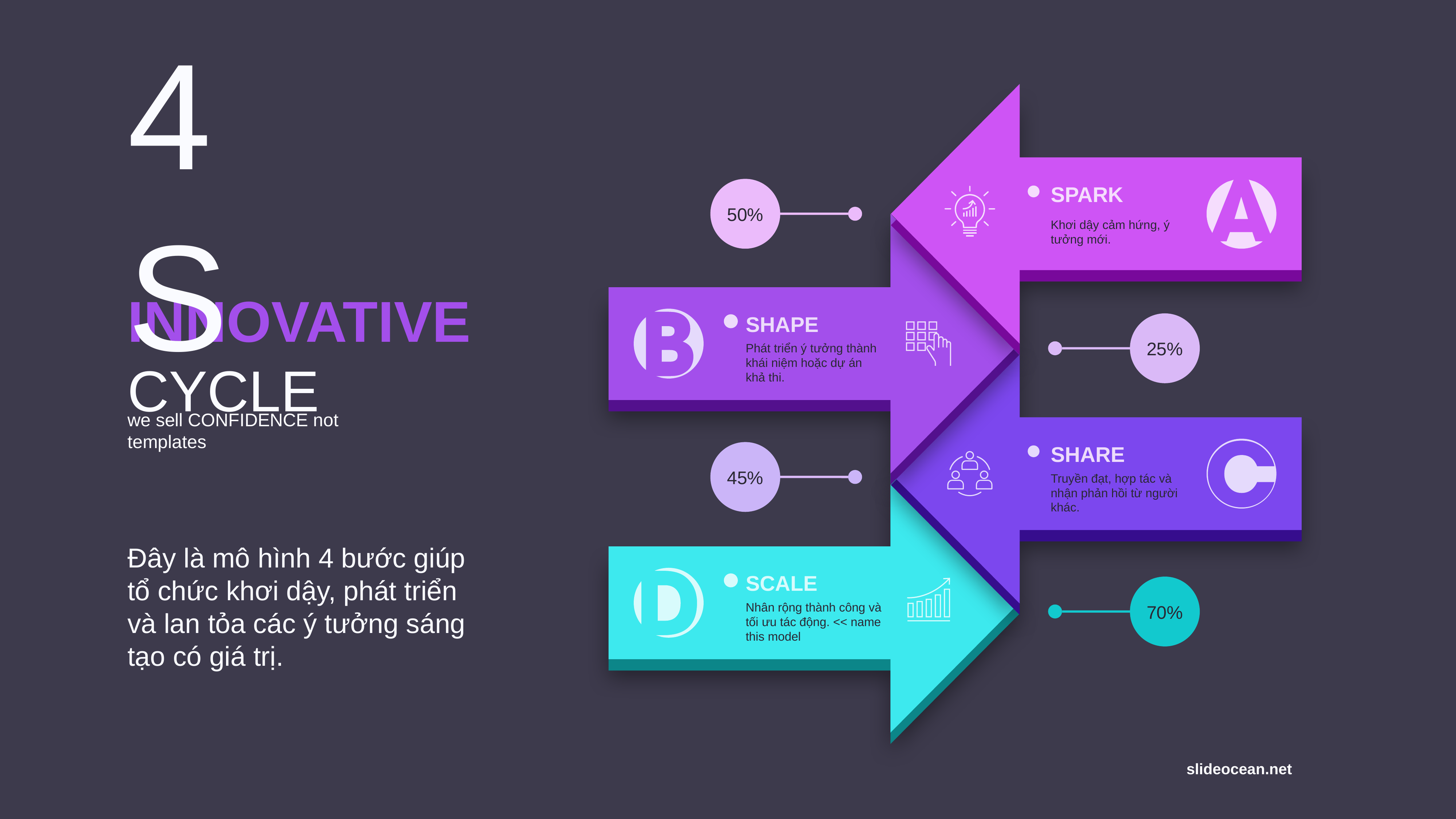

4S
SPARK
50%

Khơi dậy cảm hứng, ý tưởng mới.
INNOVATIVE
CYCLE
SHAPE

25%

Phát triển ý tưởng thành khái niệm hoặc dự án khả thi.

we sell CONFIDENCE not templates
SHARE

45%

Truyền đạt, hợp tác và nhận phản hồi từ người khác.

Đây là mô hình 4 bước giúp tổ chức khơi dậy, phát triển và lan tỏa các ý tưởng sáng tạo có giá trị.
SCALE

70%

Nhân rộng thành công và tối ưu tác động. << name this model
slideocean.net